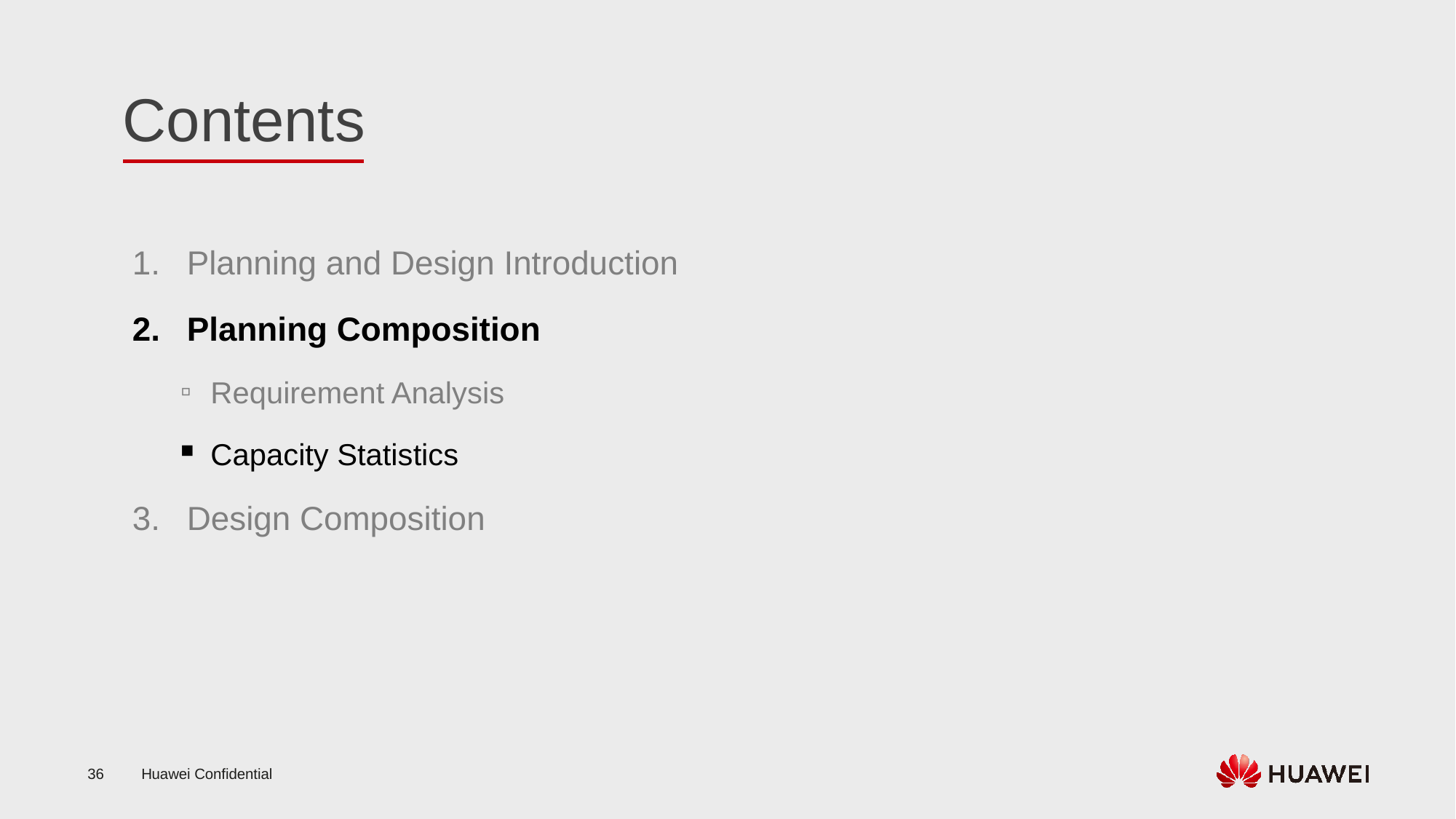

Planning and Design Introduction
Planning Composition
Requirement Analysis
Capacity Statistics
Design Composition